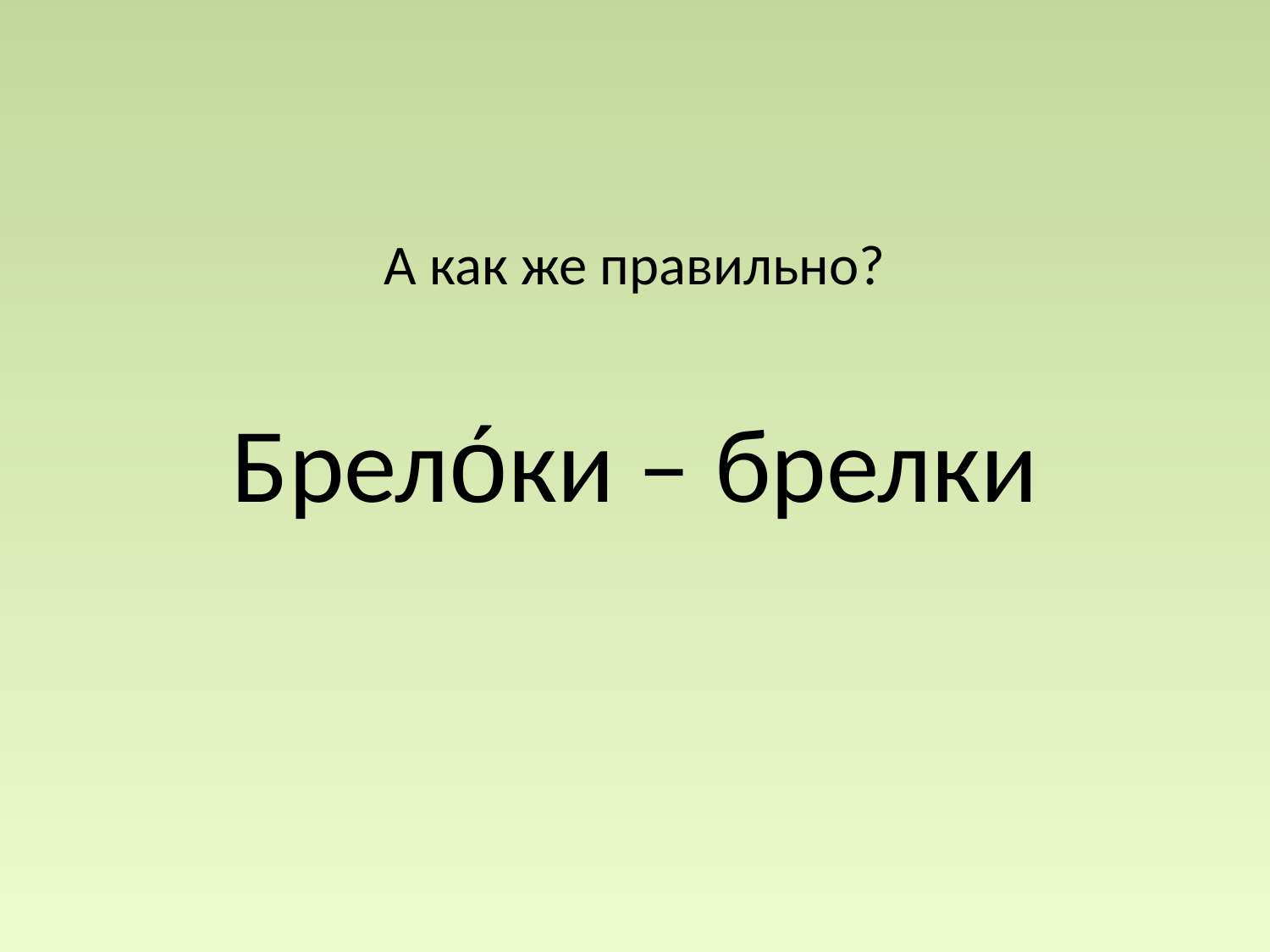

#
А как же правильно?

Брело́ки – брелки